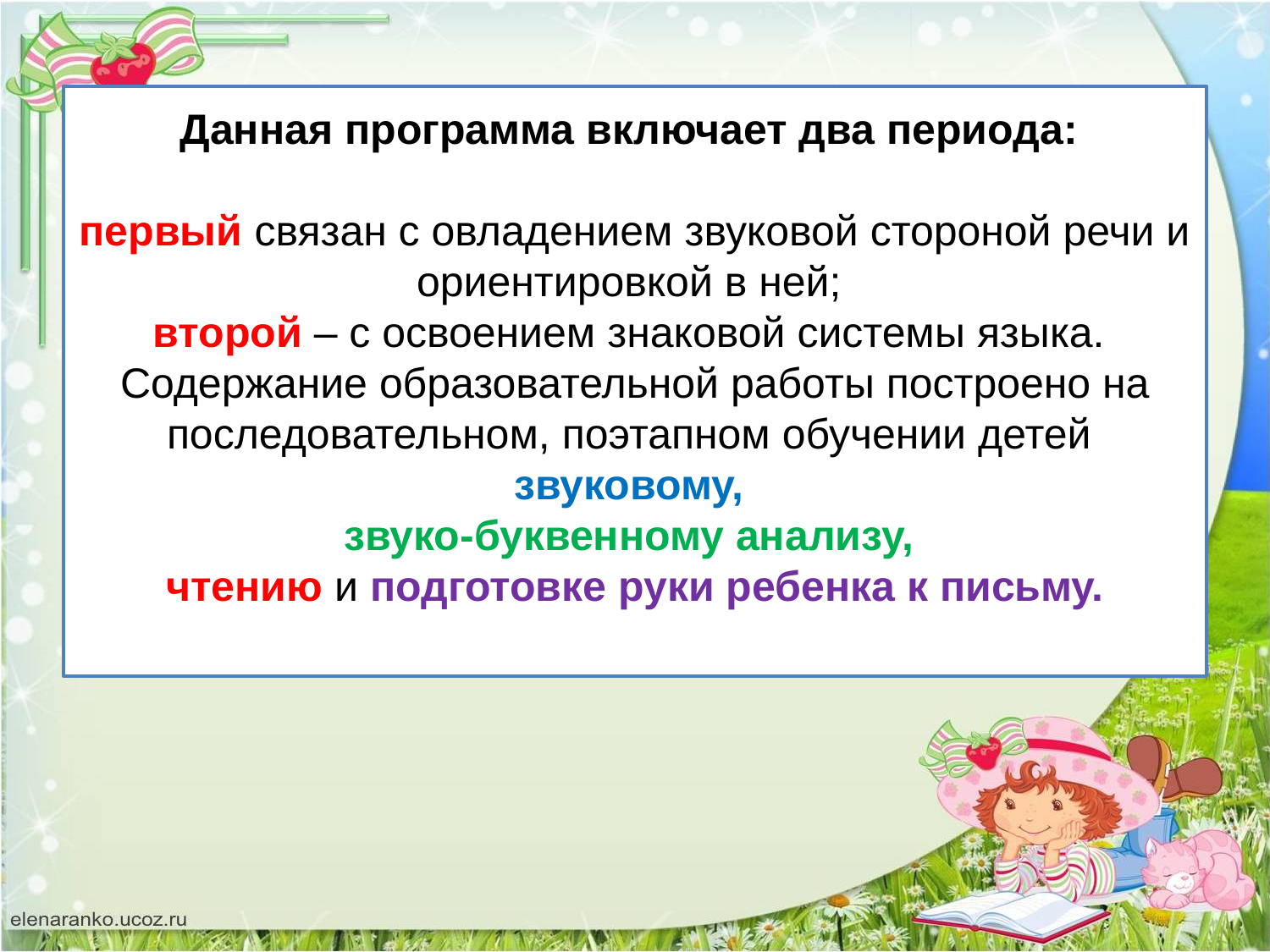

# Данная программа включает два периода: первый связан с овладением звуковой стороной речи и ориентировкой в ней; второй – с освоением знаковой системы языка. Содержание образовательной работы построено на последовательном, поэтапном обучении детей звуковому, звуко-буквенному анализу, чтению и подготовке руки ребенка к письму.